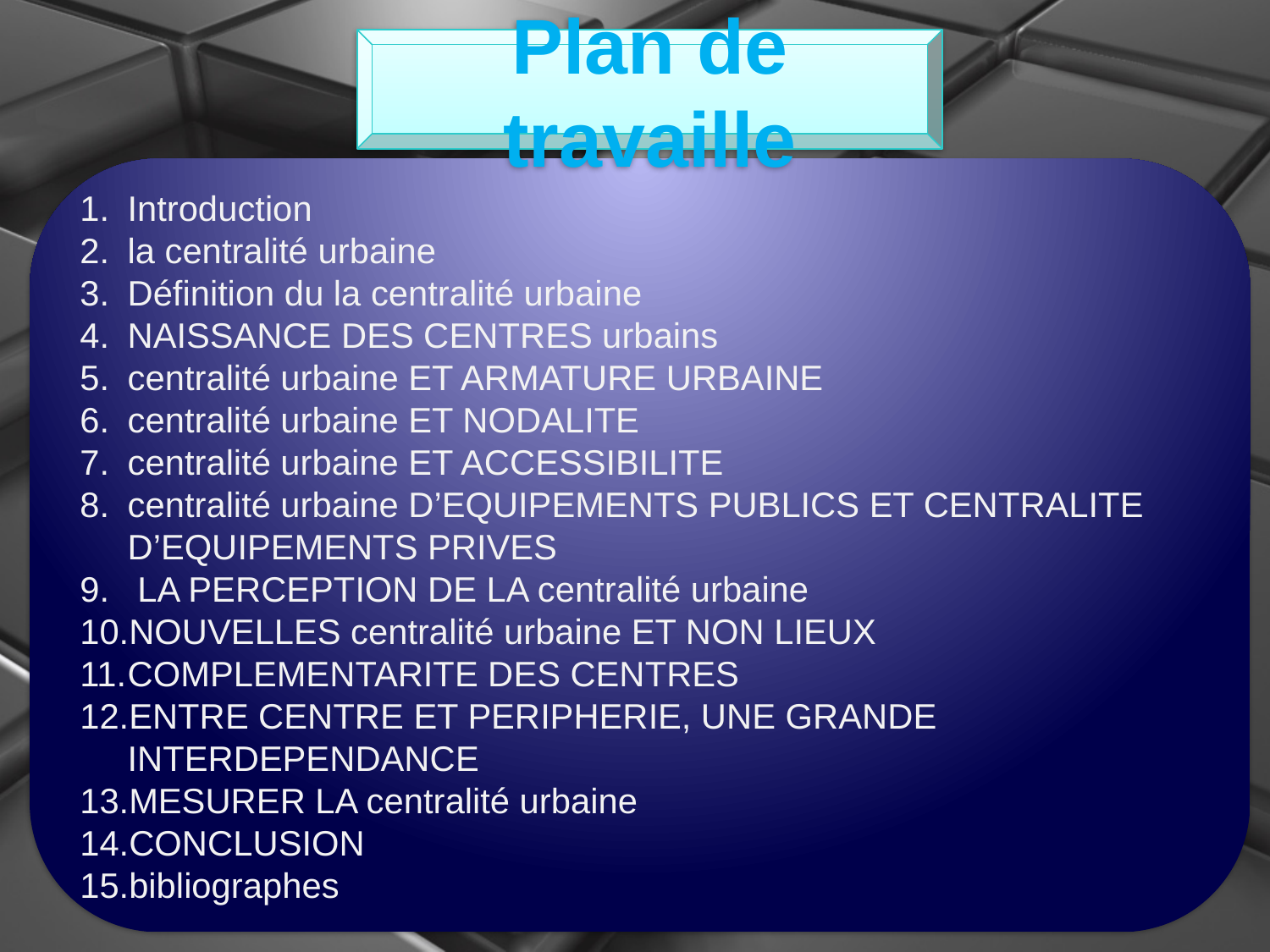

Plan de travaille

Introduction
la centralité urbaine
Définition du la centralité urbaine
NAISSANCE DES CENTRES urbains
centralité urbaine ET ARMATURE URBAINE
centralité urbaine ET NODALITE
centralité urbaine ET ACCESSIBILITE
centralité urbaine D’EQUIPEMENTS PUBLICS ET CENTRALITE D’EQUIPEMENTS PRIVES
 LA PERCEPTION DE LA centralité urbaine
NOUVELLES centralité urbaine ET NON LIEUX
COMPLEMENTARITE DES CENTRES
ENTRE CENTRE ET PERIPHERIE, UNE GRANDE INTERDEPENDANCE
MESURER LA centralité urbaine
CONCLUSION
bibliographes